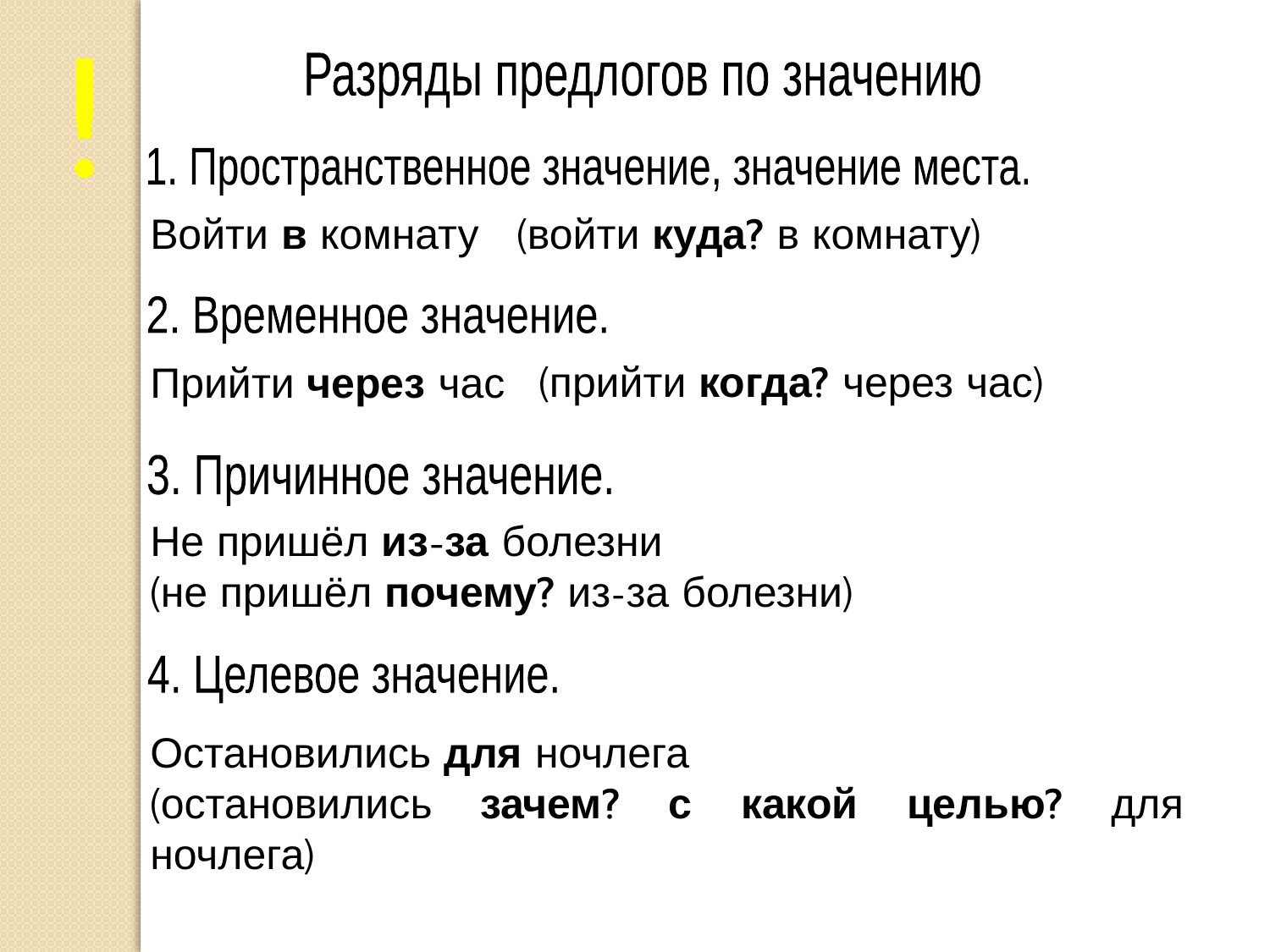

!
Разряды предлогов по значению
1. Пространственное значение, значение места.
Войти в комнату
(войти куда? в комнату)
2. Временное значение.
Прийти через час
(прийти когда? через час)
3. Причинное значение.
Не пришёл из-за болезни
(не пришёл почему? из-за болезни)
4. Целевое значение.
Остановились для ночлега
(остановились зачем? с какой целью? для ночлега)